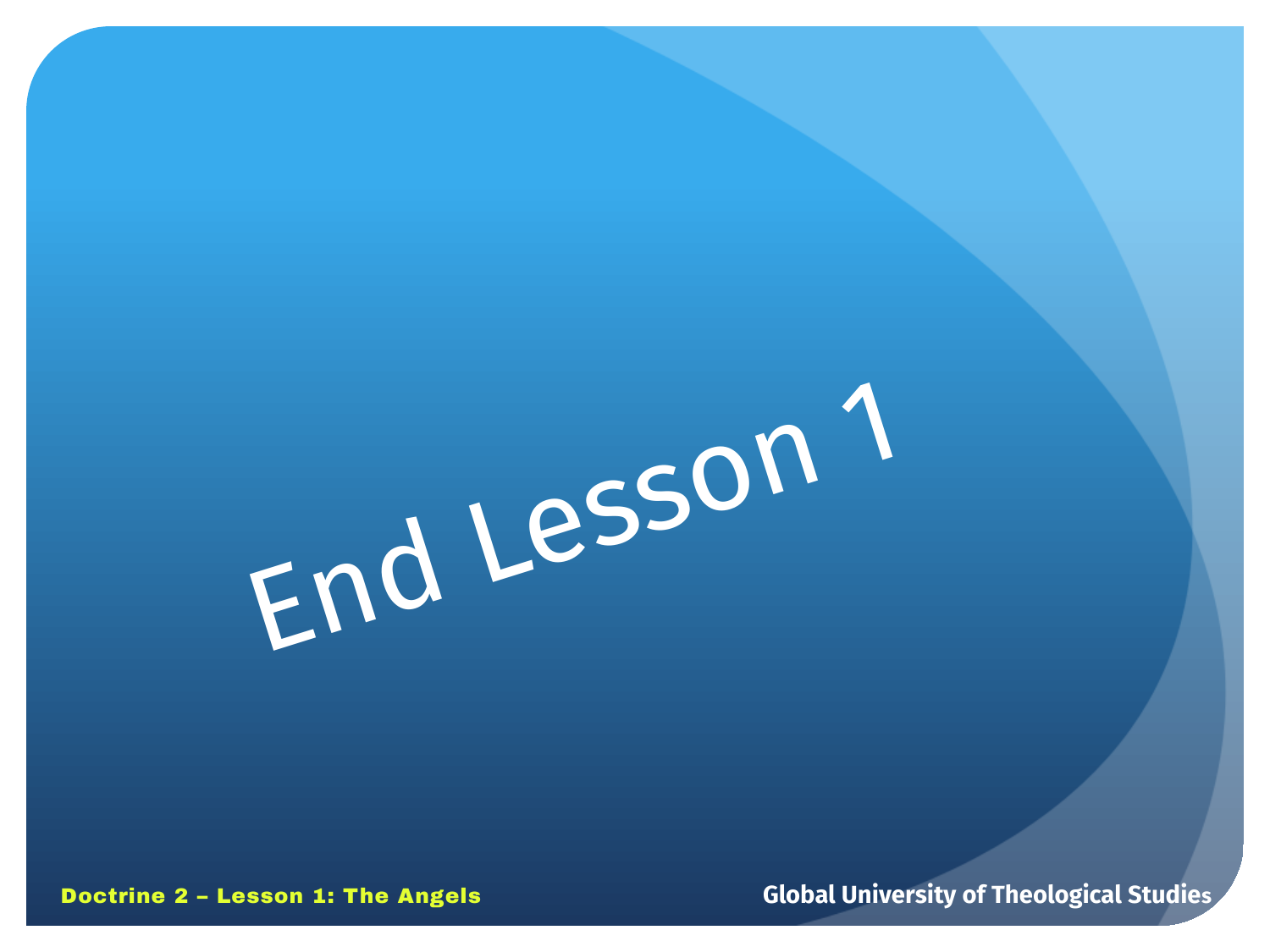

End Lesson 1
Doctrine 2 – Lesson 1: The Angels                                     Global University of Theological Studies